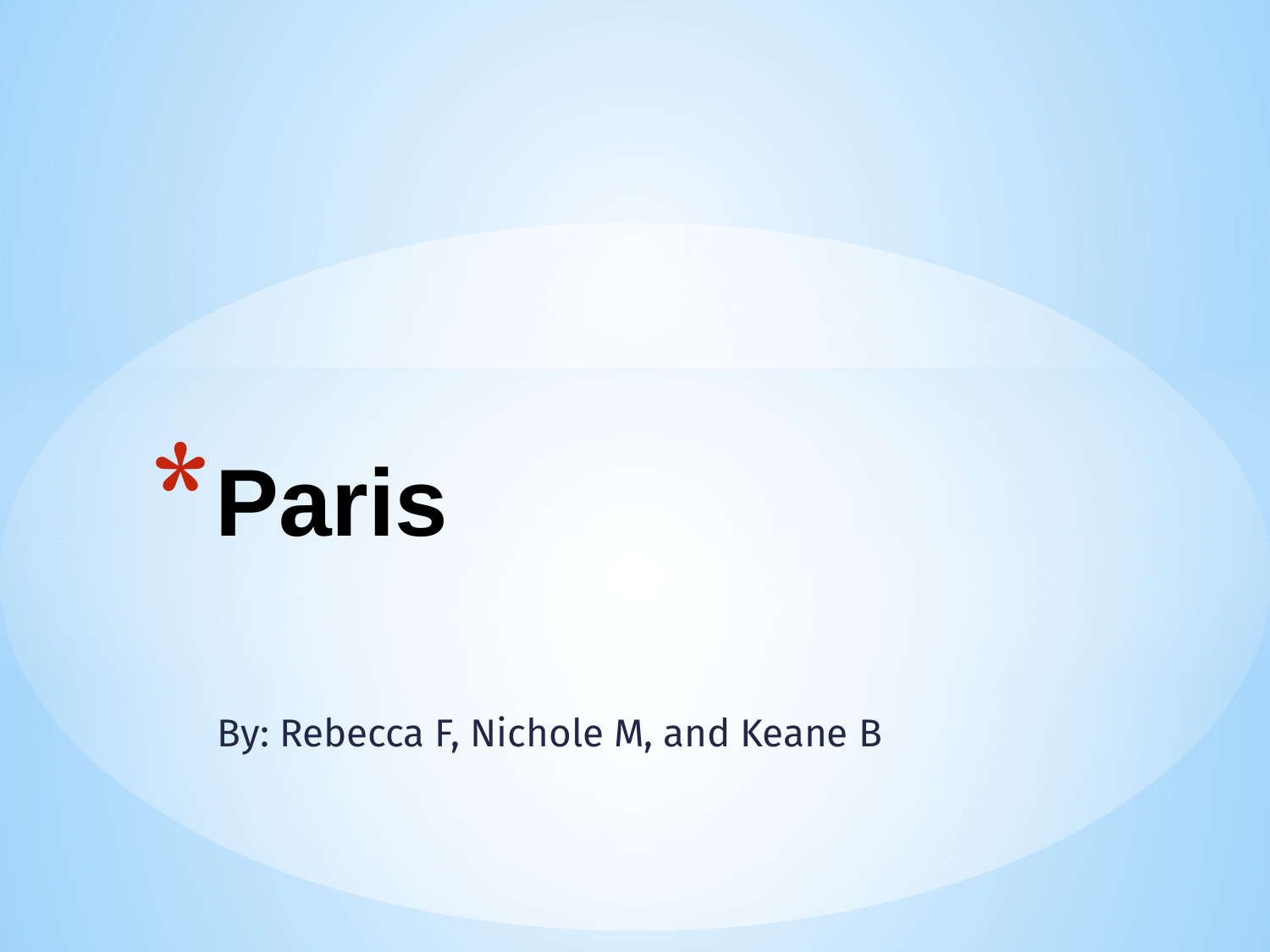

# Paris
By: Rebecca F, Nichole M, and Keane B